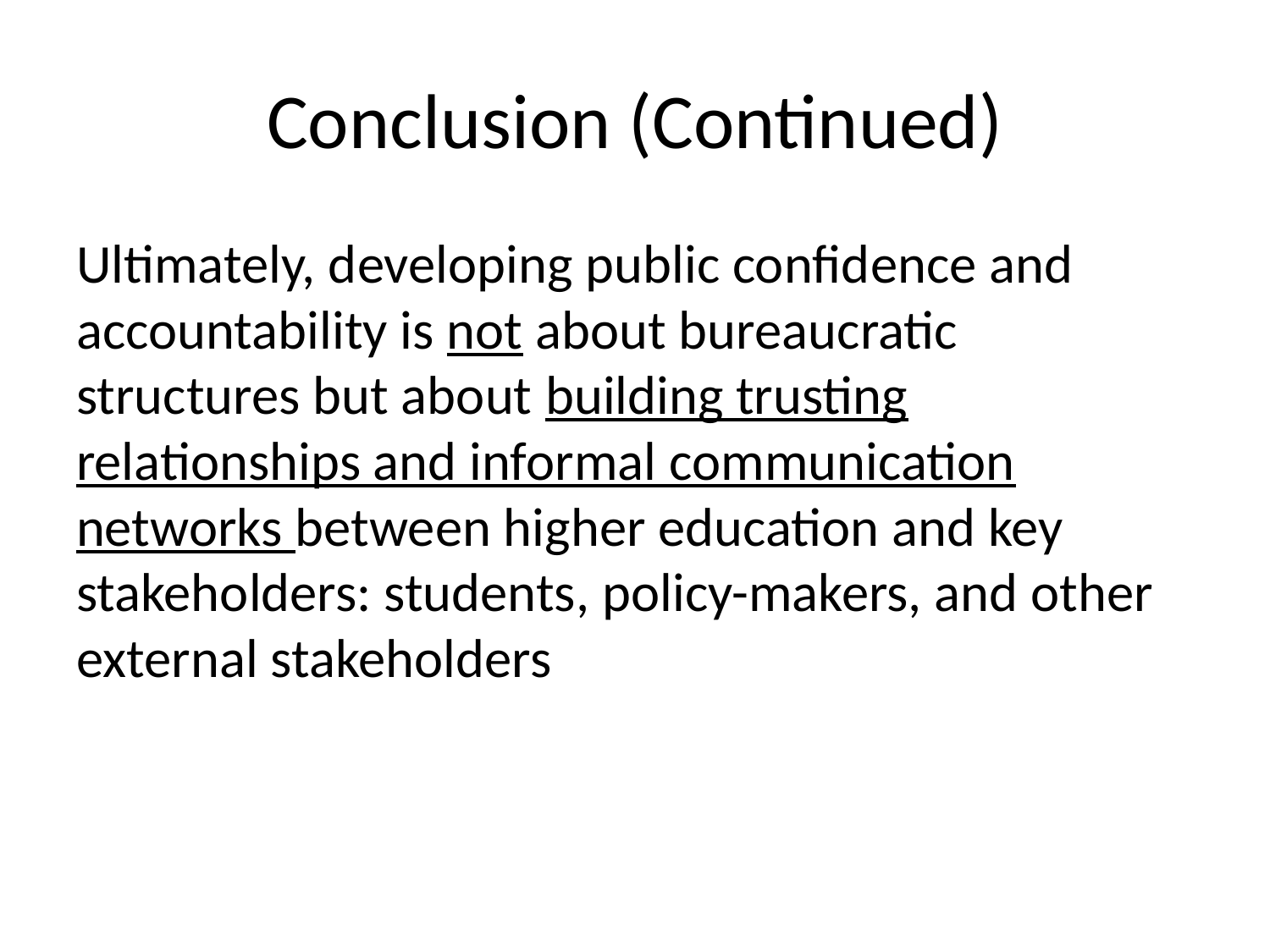

# Conclusion (Continued)
Ultimately, developing public confidence and accountability is not about bureaucratic structures but about building trusting relationships and informal communication networks between higher education and key stakeholders: students, policy-makers, and other external stakeholders